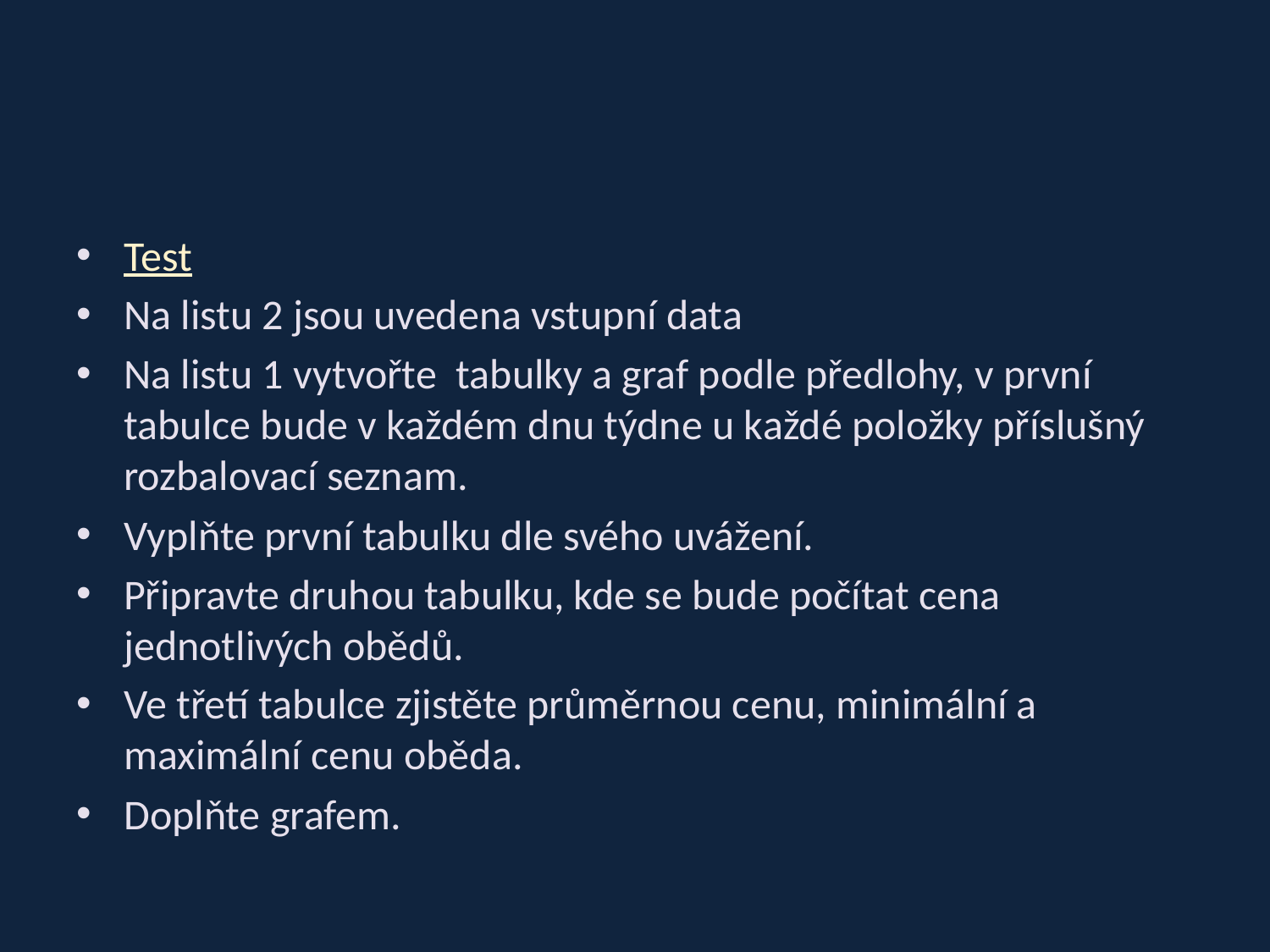

Test
Na listu 2 jsou uvedena vstupní data
Na listu 1 vytvořte  tabulky a graf podle předlohy, v první tabulce bude v každém dnu týdne u každé položky příslušný rozbalovací seznam.
Vyplňte první tabulku dle svého uvážení.
Připravte druhou tabulku, kde se bude počítat cena jednotlivých obědů.
Ve třetí tabulce zjistěte průměrnou cenu, minimální a maximální cenu oběda.
Doplňte grafem.